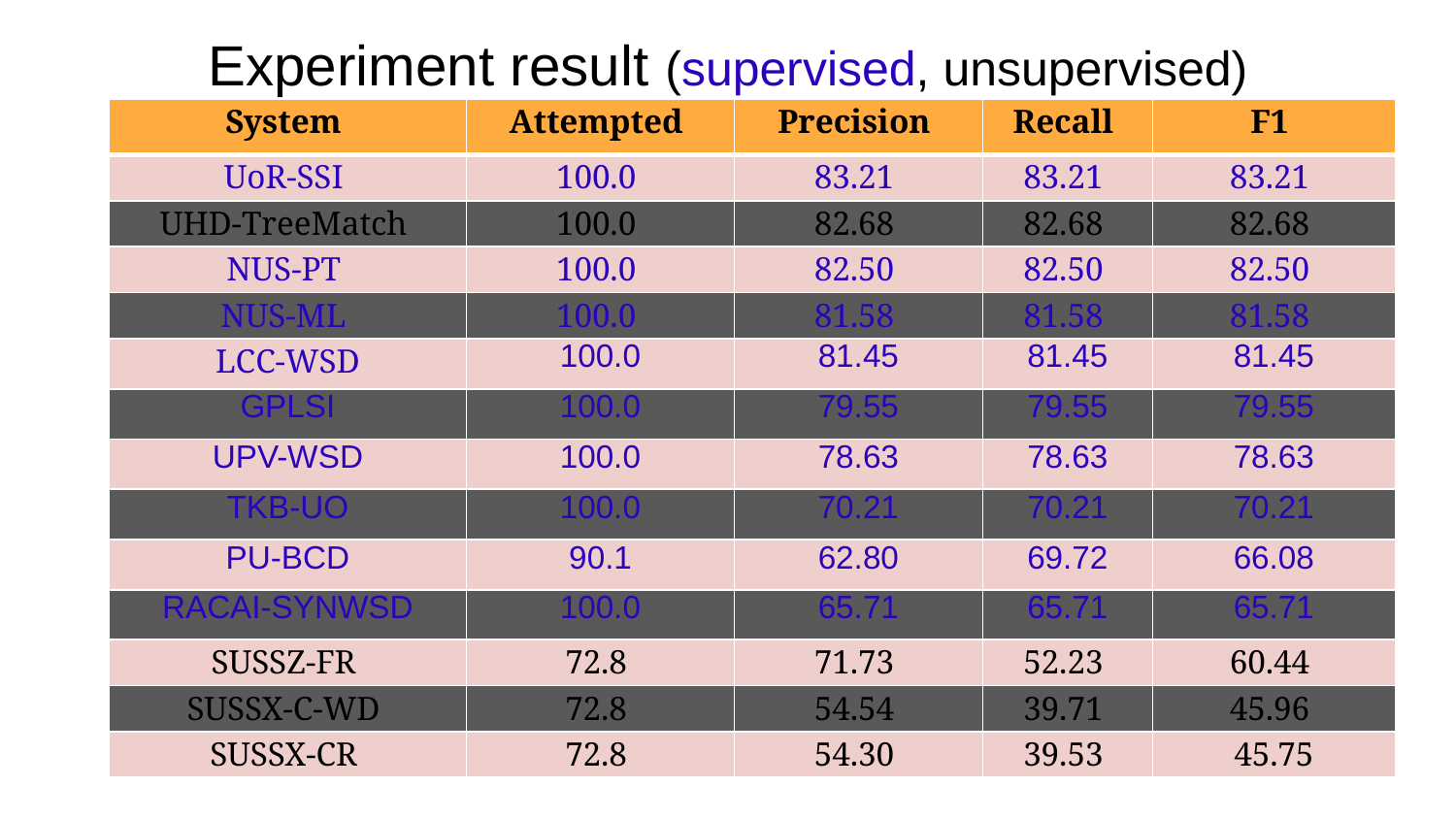

# Experiment result (supervised, unsupervised)
| System | Attempted | Precision | Recall | F1 |
| --- | --- | --- | --- | --- |
| UoR-SSI | 100.0 | 83.21 | 83.21 | 83.21 |
| UHD-TreeMatch | 100.0 | 82.68 | 82.68 | 82.68 |
| NUS-PT | 100.0 | 82.50 | 82.50 | 82.50 |
| NUS-ML | 100.0 | 81.58 | 81.58 | 81.58 |
| LCC-WSD | 100.0 | 81.45 | 81.45 | 81.45 |
| GPLSI | 100.0 | 79.55 | 79.55 | 79.55 |
| UPV-WSD | 100.0 | 78.63 | 78.63 | 78.63 |
| TKB-UO | 100.0 | 70.21 | 70.21 | 70.21 |
| PU-BCD | 90.1 | 62.80 | 69.72 | 66.08 |
| RACAI-SYNWSD | 100.0 | 65.71 | 65.71 | 65.71 |
| SUSSZ-FR | 72.8 | 71.73 | 52.23 | 60.44 |
| SUSSX-C-WD | 72.8 | 54.54 | 39.71 | 45.96 |
| SUSSX-CR | 72.8 | 54.30 | 39.53 | 45.75 |
22